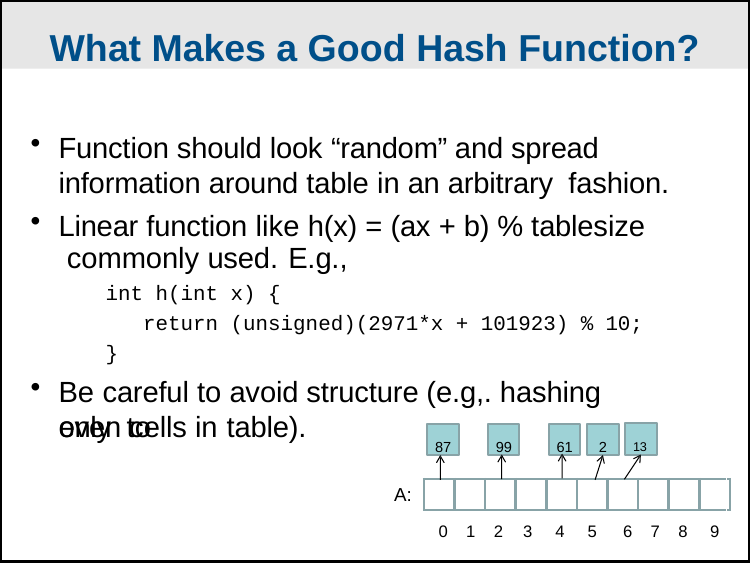

What Makes a Good Hash Function?

Function should look “random” and spread  information around table in an arbitrary fashion.
Linear function like h(x) = (ax + b) % tablesize  commonly used. E.g.,
int h(int x) {
return (unsigned)(2971*x + 101923) % 10;
}
Be careful to avoid structure (e.g,. hashing only to
even cells in table).

87	99	61	2	13

|  |  |  |  |  |  |  |  |  |  |
| --- | --- | --- | --- | --- | --- | --- | --- | --- | --- |
A:
0    1    2    3     4     5     6    7    8    9